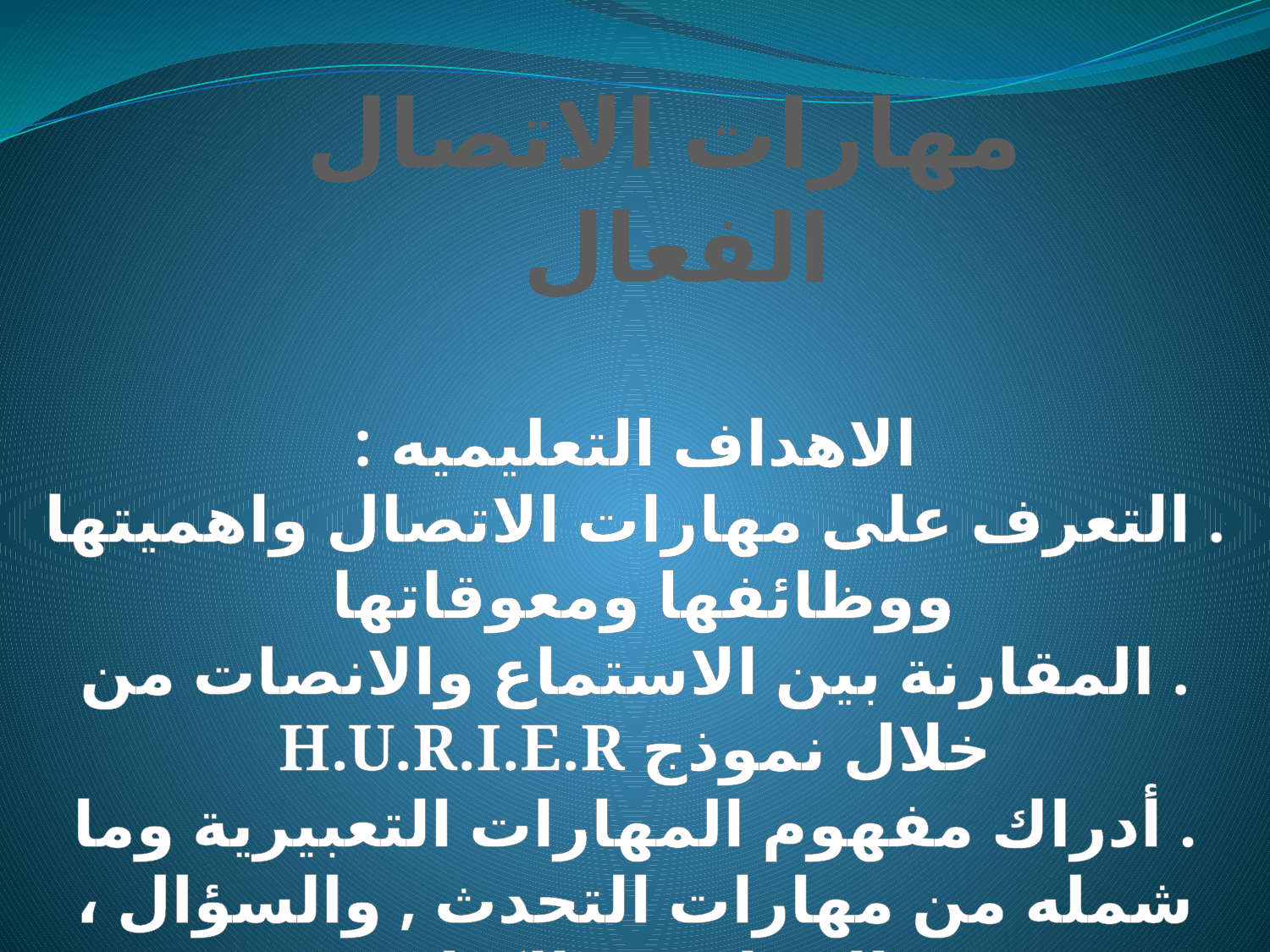

مهارات الاتصال الفعال
الاهداف التعليميه :
. التعرف على مهارات الاتصال واهميتها ووظائفها ومعوقاتها
. المقارنة بين الاستماع والانصات من خلال نموذج H.U.R.I.E.R
. أدراك مفهوم المهارات التعبيرية وما شمله من مهارات التحدث , والسؤال ، والقراءة ، والكتابة .